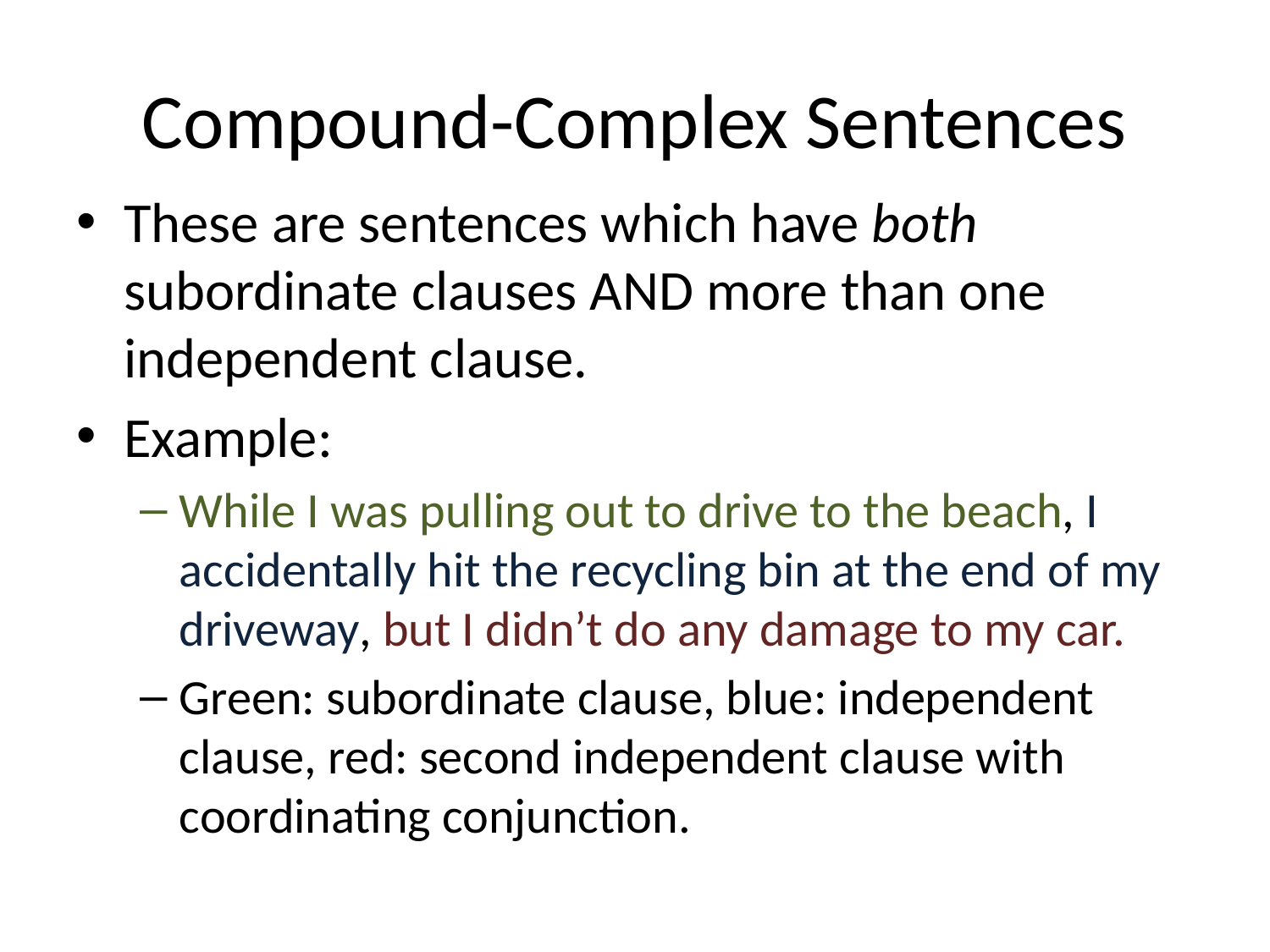

# Compound-Complex Sentences
These are sentences which have both subordinate clauses AND more than one independent clause.
Example:
While I was pulling out to drive to the beach, I accidentally hit the recycling bin at the end of my driveway, but I didn’t do any damage to my car.
Green: subordinate clause, blue: independent clause, red: second independent clause with coordinating conjunction.